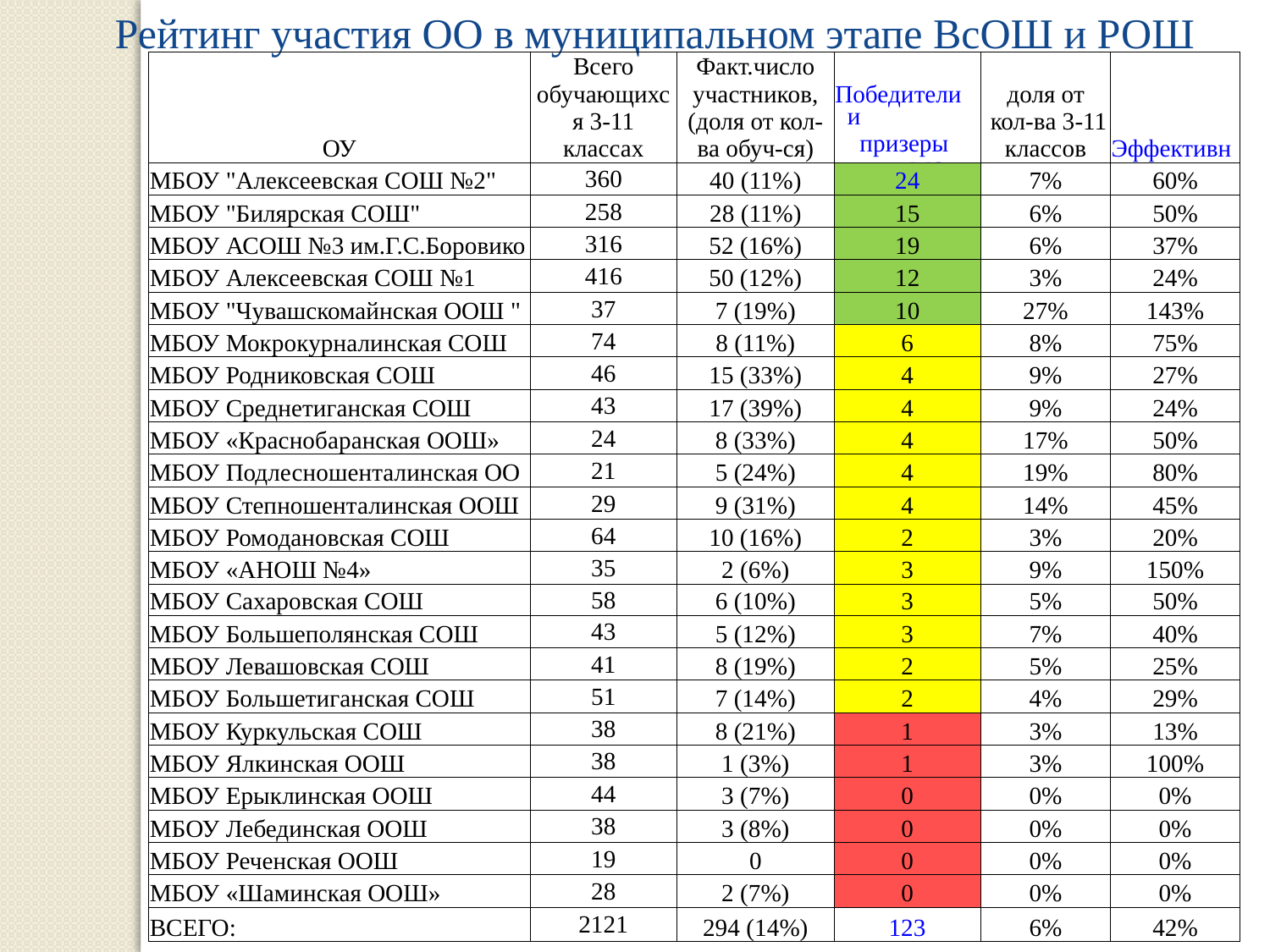

Рейтинг участия ОО в муниципальном этапе ВсОШ и РОШ
| ОУ | Всего обучающихся 3-11 классах | Факт.число участников, (доля от кол-ва обуч-ся) | Победители и призеры МЭ | доля от кол-ва 3-11 классов | Эффективность участия в МЭ |
| --- | --- | --- | --- | --- | --- |
| МБОУ "Алексеевская СОШ №2" | 360 | 40 (11%) | 24 | 7% | 60% |
| МБОУ "Билярская СОШ" | 258 | 28 (11%) | 15 | 6% | 50% |
| МБОУ АСОШ №3 им.Г.С.Боровико | 316 | 52 (16%) | 19 | 6% | 37% |
| МБОУ Алексеевская СОШ №1 | 416 | 50 (12%) | 12 | 3% | 24% |
| МБОУ "Чувашскомайнская ООШ " | 37 | 7 (19%) | 10 | 27% | 143% |
| МБОУ Мокрокурналинская СОШ | 74 | 8 (11%) | 6 | 8% | 75% |
| МБОУ Родниковская СОШ | 46 | 15 (33%) | 4 | 9% | 27% |
| МБОУ Среднетиганская СОШ | 43 | 17 (39%) | 4 | 9% | 24% |
| МБОУ «Краснобаранская ООШ» | 24 | 8 (33%) | 4 | 17% | 50% |
| МБОУ Подлесношенталинская ОО | 21 | 5 (24%) | 4 | 19% | 80% |
| МБОУ Степношенталинская ООШ | 29 | 9 (31%) | 4 | 14% | 45% |
| МБОУ Ромодановская СОШ | 64 | 10 (16%) | 2 | 3% | 20% |
| МБОУ «АНОШ №4» | 35 | 2 (6%) | 3 | 9% | 150% |
| МБОУ Сахаровская СОШ | 58 | 6 (10%) | 3 | 5% | 50% |
| МБОУ Большеполянская СОШ | 43 | 5 (12%) | 3 | 7% | 40% |
| МБОУ Левашовская СОШ | 41 | 8 (19%) | 2 | 5% | 25% |
| МБОУ Большетиганская СОШ | 51 | 7 (14%) | 2 | 4% | 29% |
| МБОУ Куркульская СОШ | 38 | 8 (21%) | 1 | 3% | 13% |
| МБОУ Ялкинская ООШ | 38 | 1 (3%) | 1 | 3% | 100% |
| МБОУ Ерыклинская ООШ | 44 | 3 (7%) | 0 | 0% | 0% |
| МБОУ Лебединская ООШ | 38 | 3 (8%) | 0 | 0% | 0% |
| МБОУ Реченская ООШ | 19 | 0 | 0 | 0% | 0% |
| МБОУ «Шаминская ООШ» | 28 | 2 (7%) | 0 | 0% | 0% |
| ВСЕГО: | 2121 | 294 (14%) | 123 | 6% | 42% |